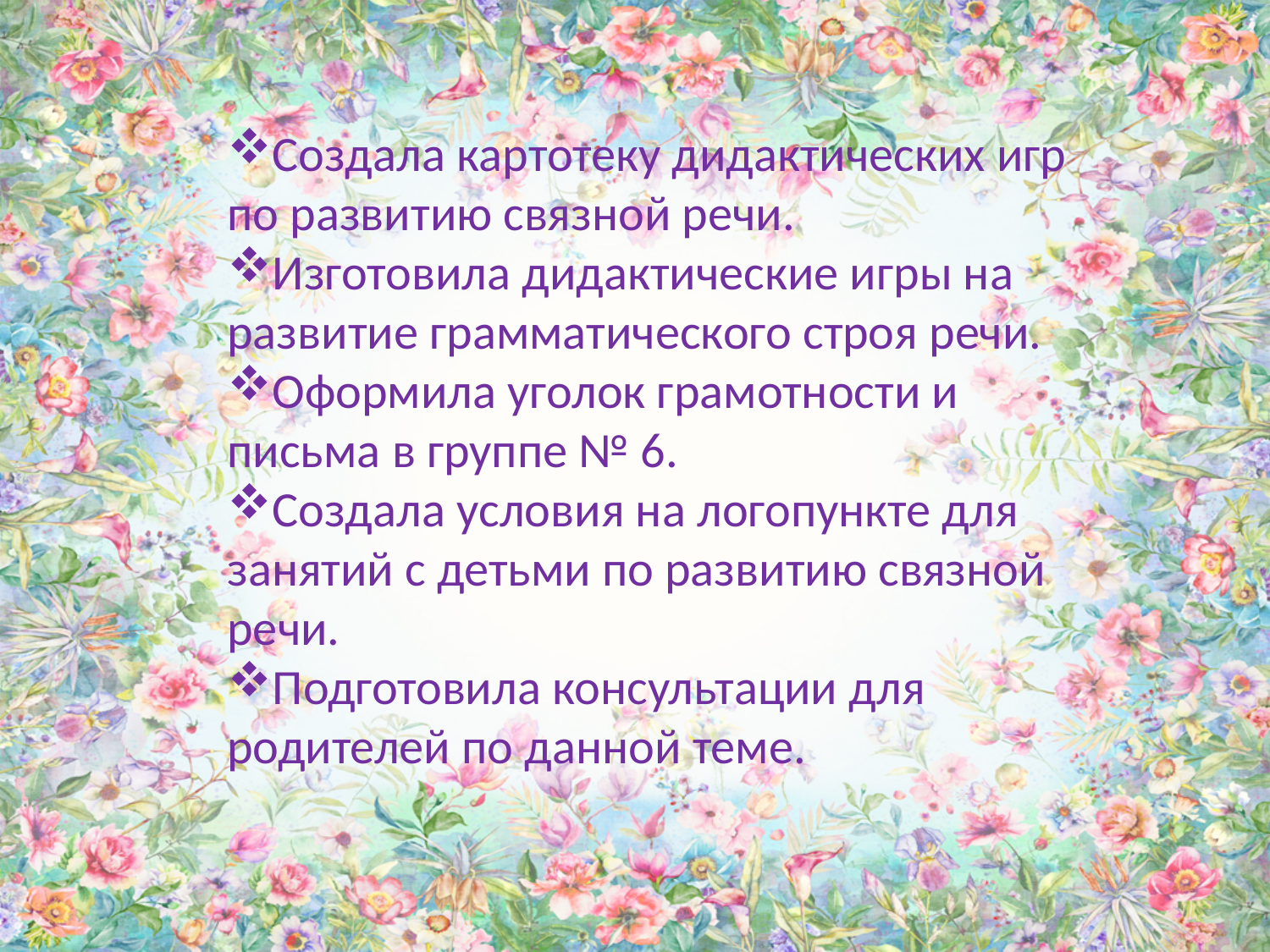

Создала картотеку дидактических игр по развитию связной речи.
Изготовила дидактические игры на развитие грамматического строя речи.
Оформила уголок грамотности и письма в группе № 6.
Создала условия на логопункте для занятий с детьми по развитию связной речи.
Подготовила консультации для родителей по данной теме.